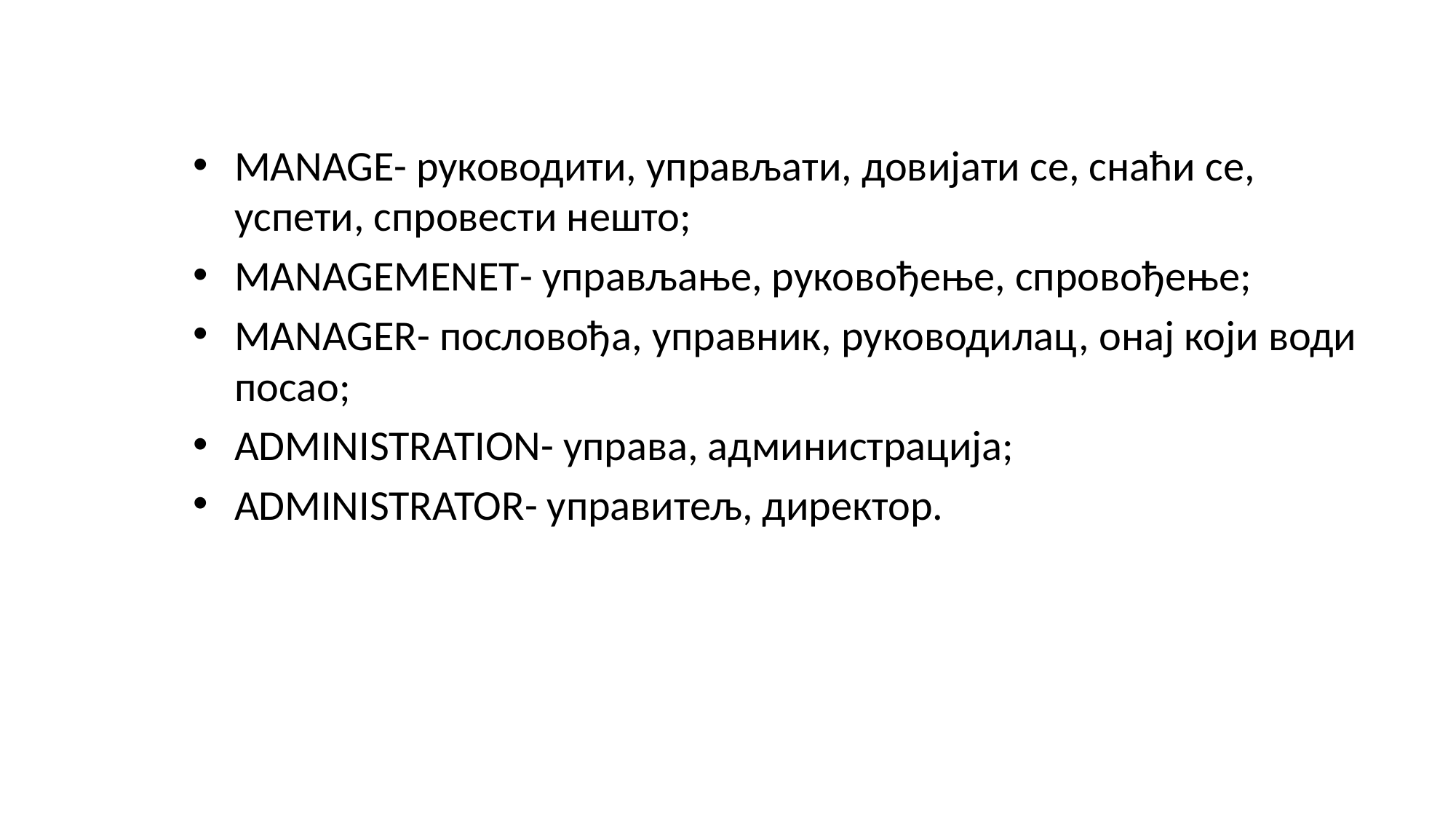

MANAGE- руководити, управљати, довијати се, снаћи се, успети, спровести нешто;
MANAGEMENET- управљање, руковођење, спровођење;
MANAGER- пословођа, управник, руководилац, онај који води посао;
ADMINISTRATION- управа, администрација;
ADMINISTRATOR- управитељ, директор.